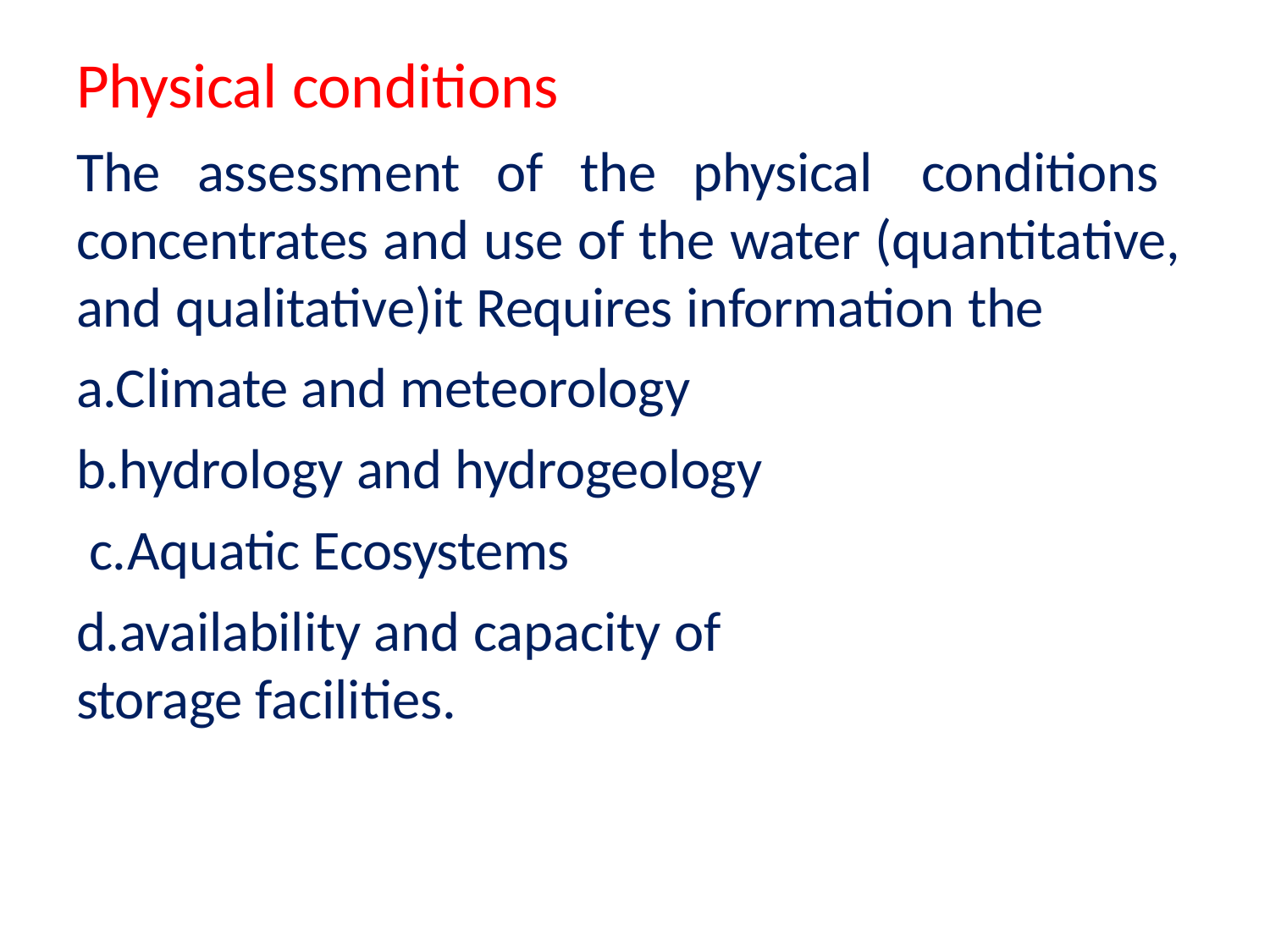

# Physical conditions
The assessment of the physical conditions  concentrates and use of the water (quantitative,  and qualitative)it Requires information the
a.Climate and meteorology  b.hydrology and hydrogeology  c.Aquatic Ecosystems
d.availability and capacity of storage facilities.